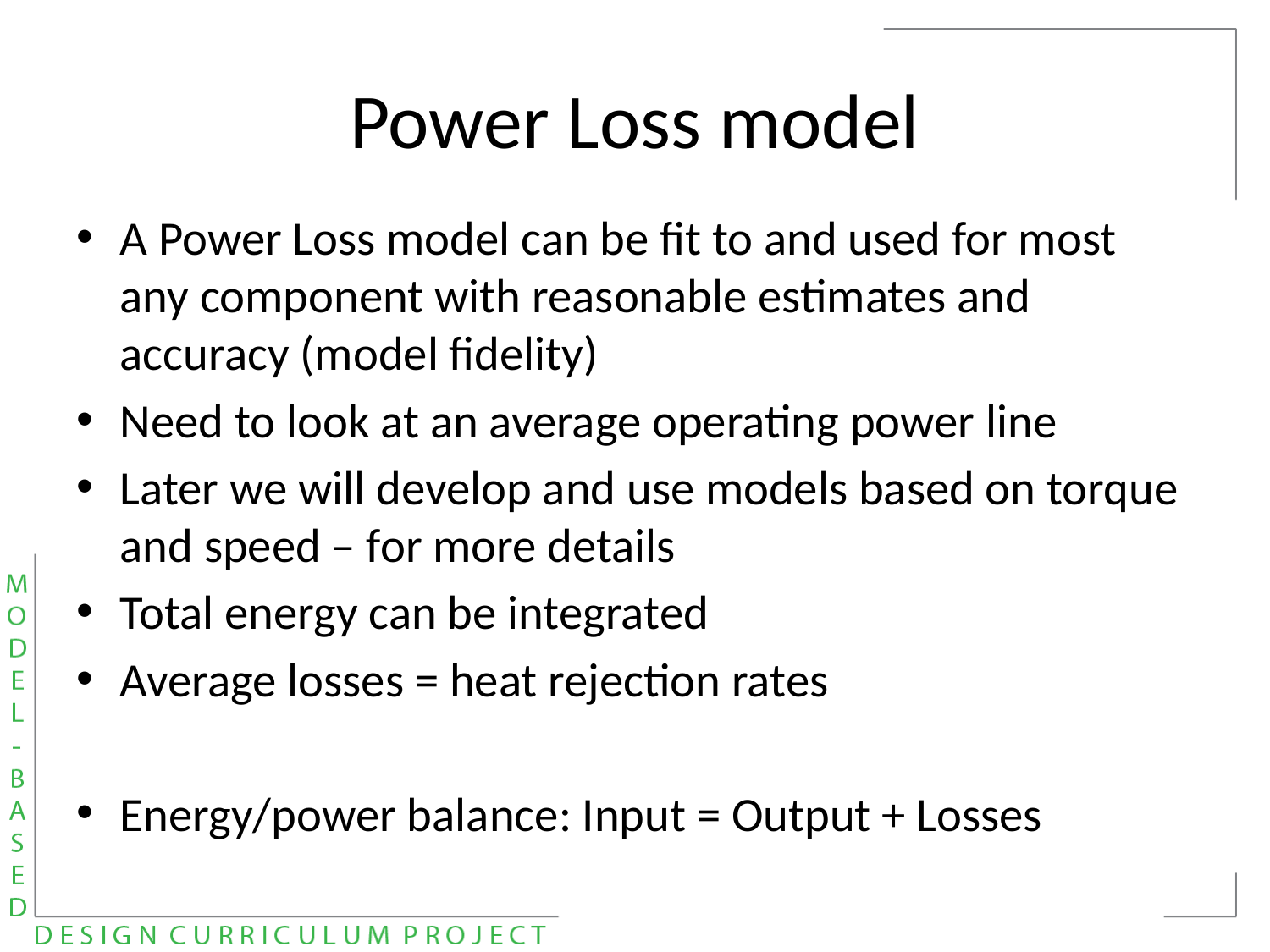

# Power Loss model
A Power Loss model can be fit to and used for most any component with reasonable estimates and accuracy (model fidelity)
Need to look at an average operating power line
Later we will develop and use models based on torque and speed – for more details
Total energy can be integrated
Average losses = heat rejection rates

Energy/power balance: Input = Output + Losses